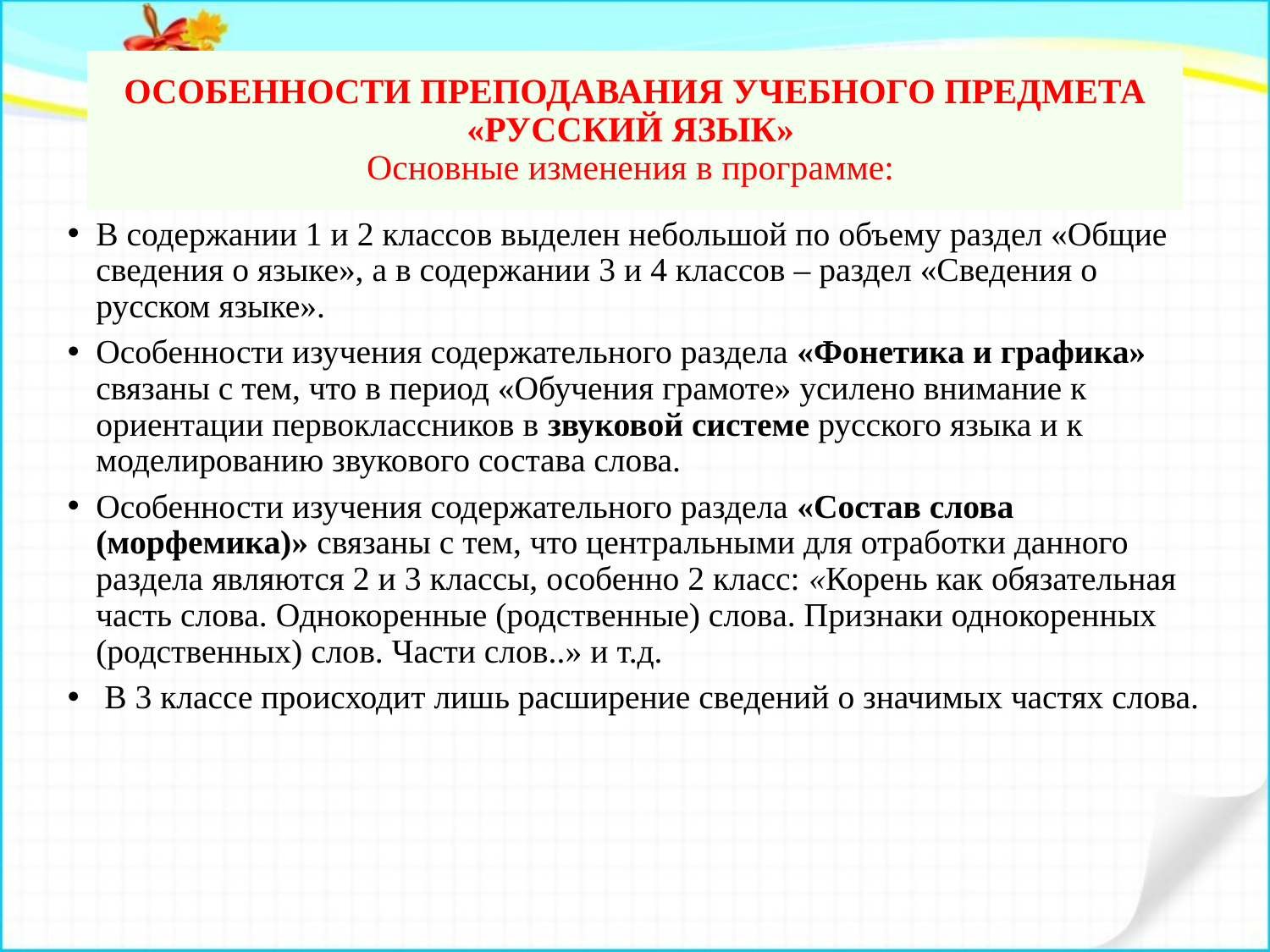

# ОСОБЕННОСТИ ПРЕПОДАВАНИЯ УЧЕБНОГО ПРЕДМЕТА «РУССКИЙ ЯЗЫК» Основные изменения в программе:
В содержании 1 и 2 классов выделен небольшой по объему раздел «Общие сведения о языке», а в содержании 3 и 4 классов – раздел «Сведения о русском языке».
Особенности изучения содержательного раздела «Фонетика и графика» связаны с тем, что в период «Обучения грамоте» усилено внимание к ориентации первоклассников в звуковой системе русского языка и к моделированию звукового состава слова.
Особенности изучения содержательного раздела «Состав слова
(морфемика)» связаны с тем, что центральными для отработки данного раздела являются 2 и 3 классы, особенно 2 класс: «Корень как обязательная часть слова. Однокоренные (родственные) слова. Признаки однокоренных (родственных) слов. Части слов..» и т.д.
 В 3 классе происходит лишь расширение сведений о значимых частях слова.